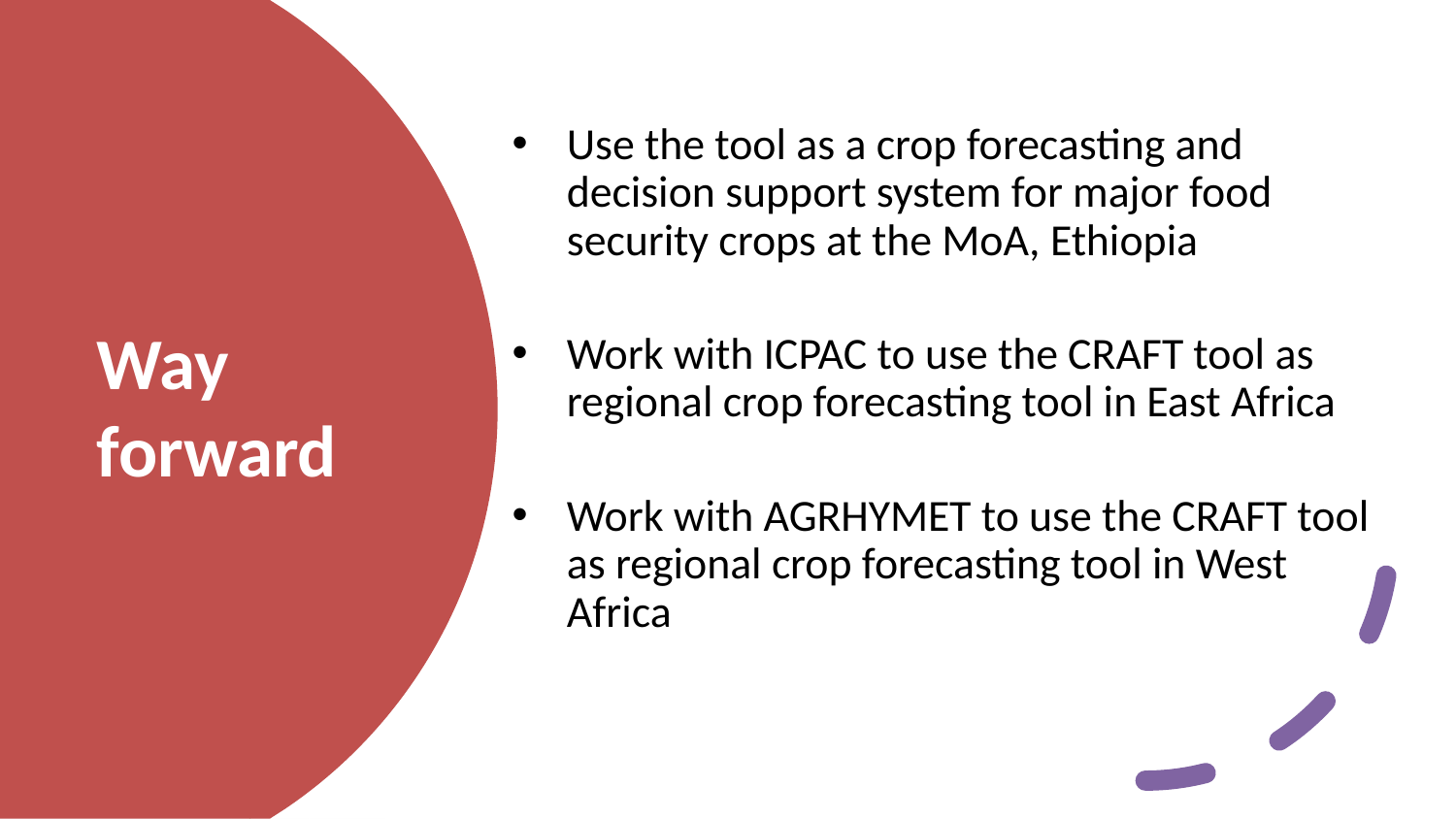

Use the tool as a crop forecasting and decision support system for major food security crops at the MoA, Ethiopia

Work with ICPAC to use the CRAFT tool as regional crop forecasting tool in East Africa

Work with AGRHYMET to use the CRAFT tool as regional crop forecasting tool in West Africa
# Way forward